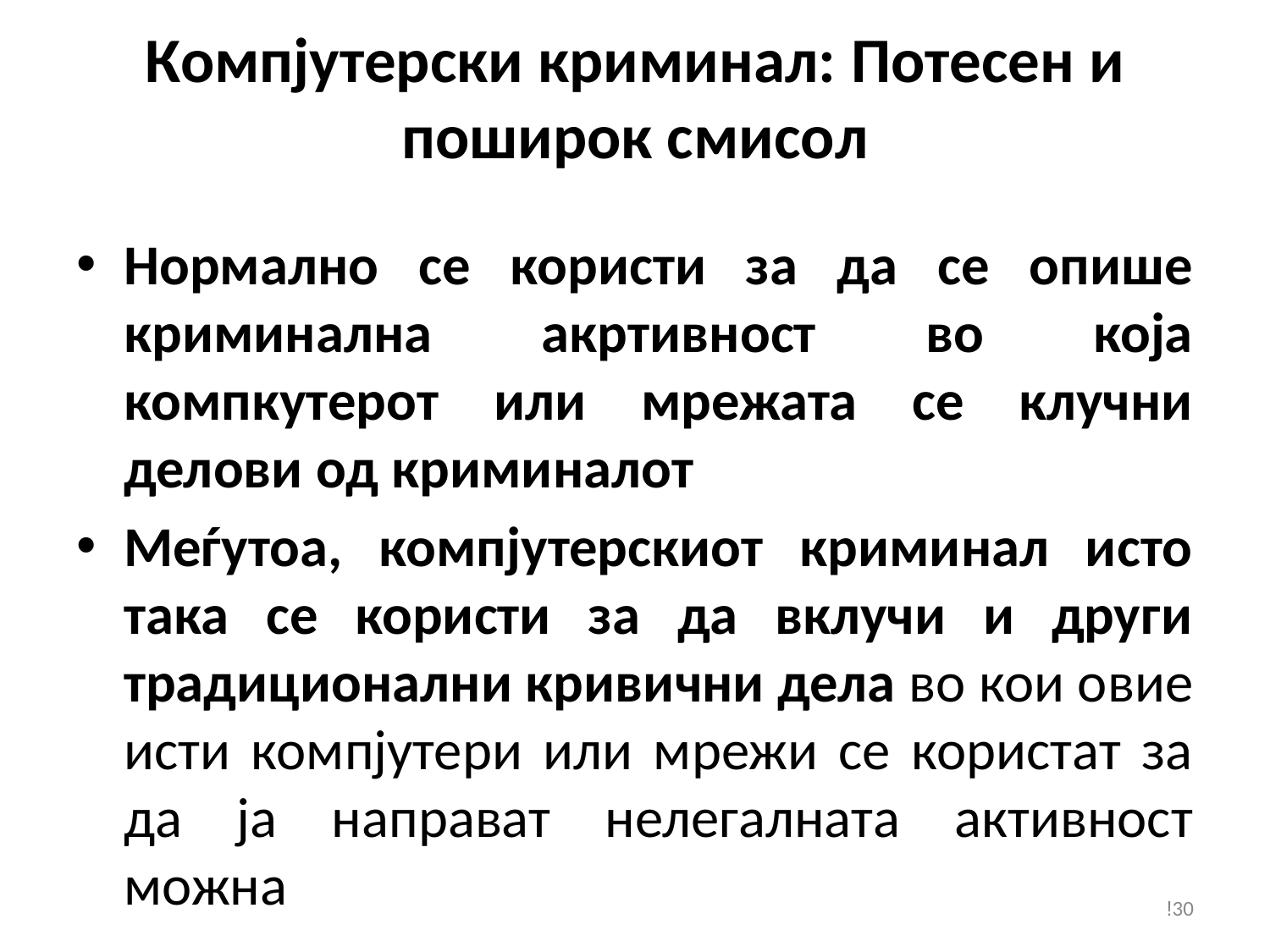

# Компјутерски криминал: Потесен и поширок смисол
Нормално се користи за да се опише криминална акртивност во која компкутерот или мрежата се клучни делови од криминалот
Меѓутоа, компјутерскиот криминал исто така се користи за да вклучи и други традиционални кривични дела во кои овие исти компјутери или мрежи се користат за да ја направат нелегалната активност можна
!30